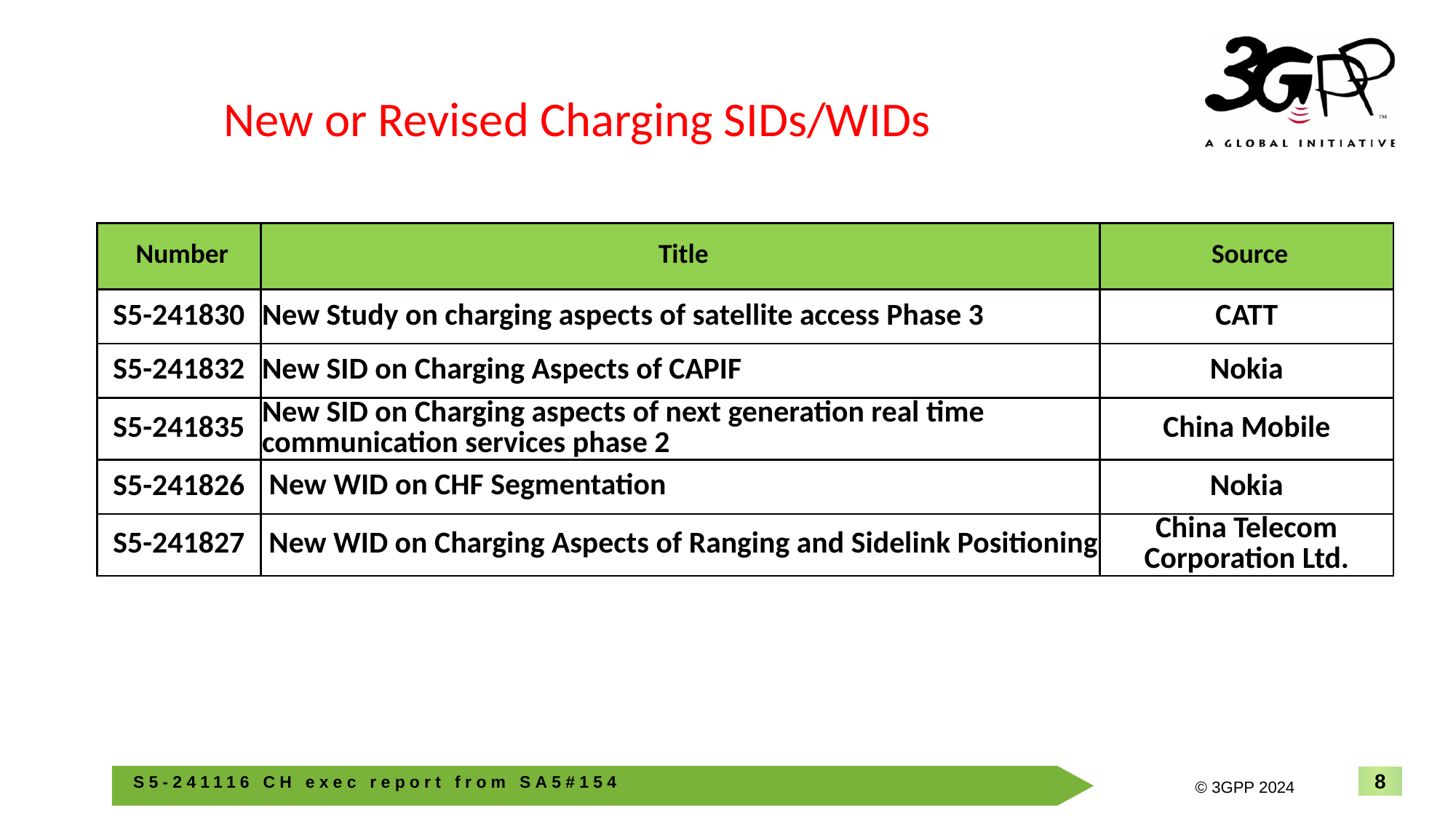

New or Revised Charging SIDs/WIDs
| Number | Title | Source |
| --- | --- | --- |
| S5-241830 | New Study on charging aspects of satellite access Phase 3 | CATT |
| S5-241832 | New SID on Charging Aspects of CAPIF | Nokia |
| S5-241835 | New SID on Charging aspects of next generation real time communication services phase 2 | China Mobile |
| S5-241826 | New WID on CHF Segmentation | Nokia |
| S5-241827 | New WID on Charging Aspects of Ranging and Sidelink Positioning | China Telecom Corporation Ltd. |